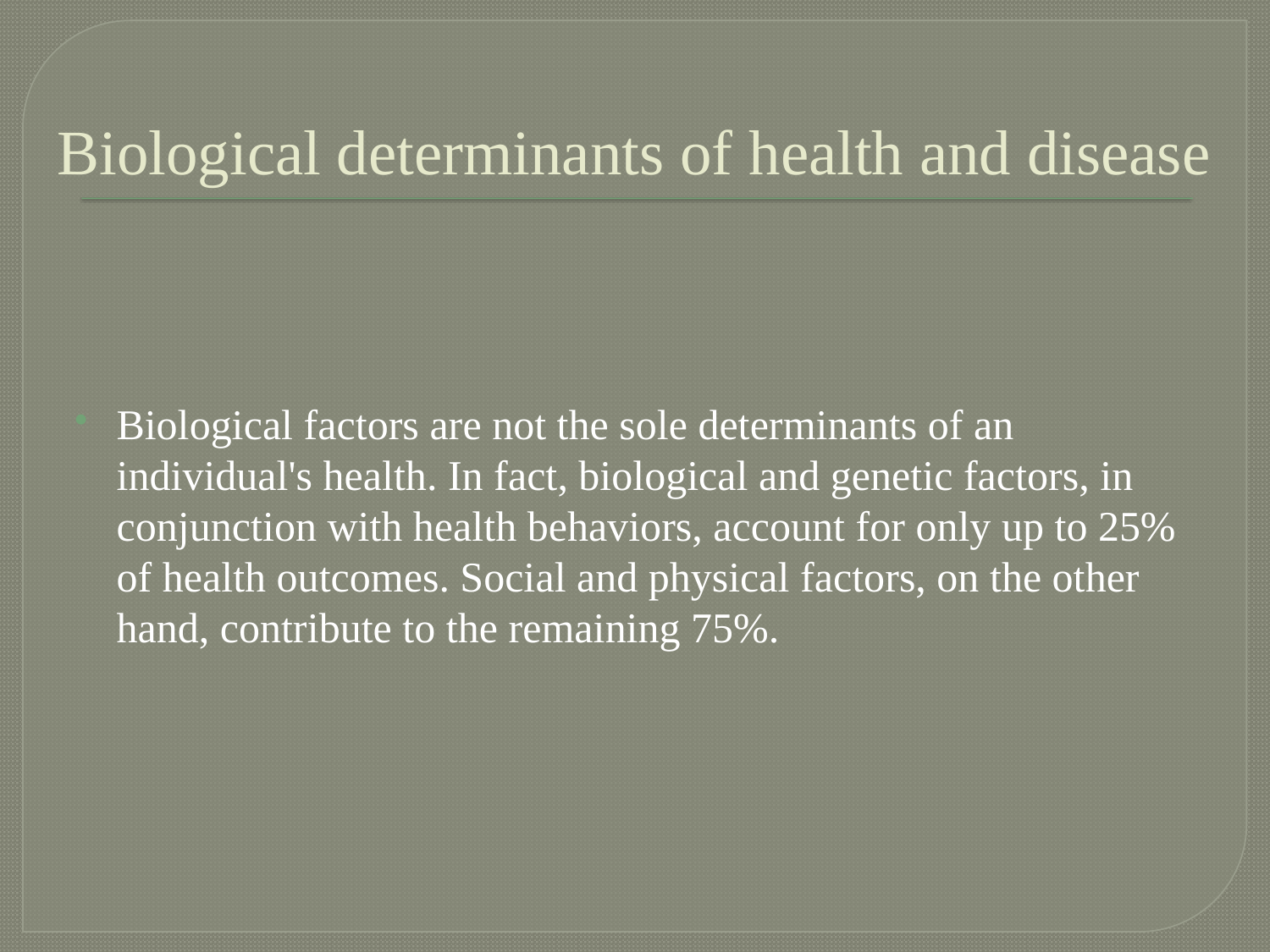

# Biological determinants of health and disease
Biological factors are not the sole determinants of an individual's health. In fact, biological and genetic factors, in conjunction with health behaviors, account for only up to 25% of health outcomes. Social and physical factors, on the other hand, contribute to the remaining 75%.